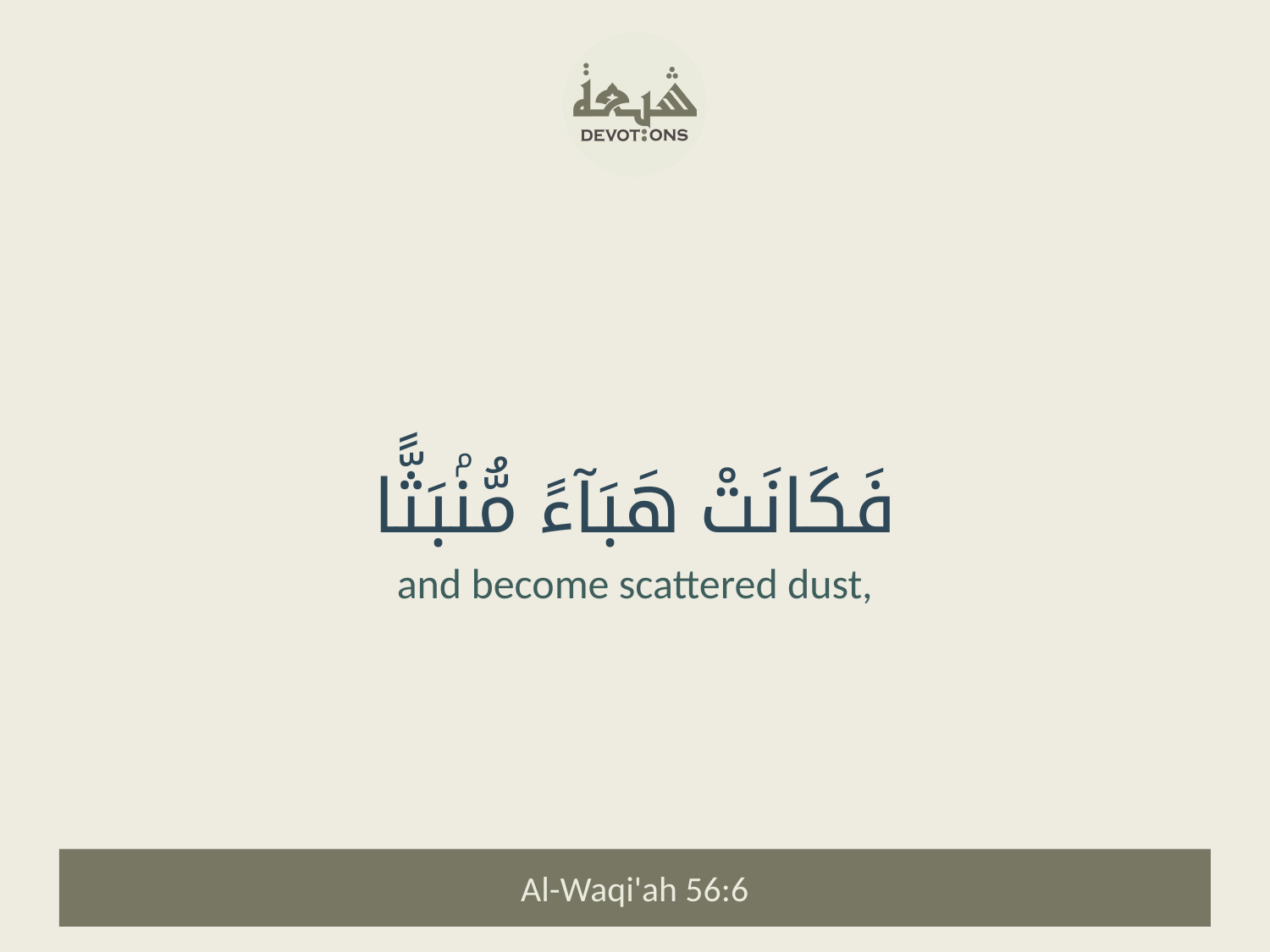

فَكَانَتْ هَبَآءً مُّنۢبَثًّا
and become scattered dust,
Al-Waqi'ah 56:6